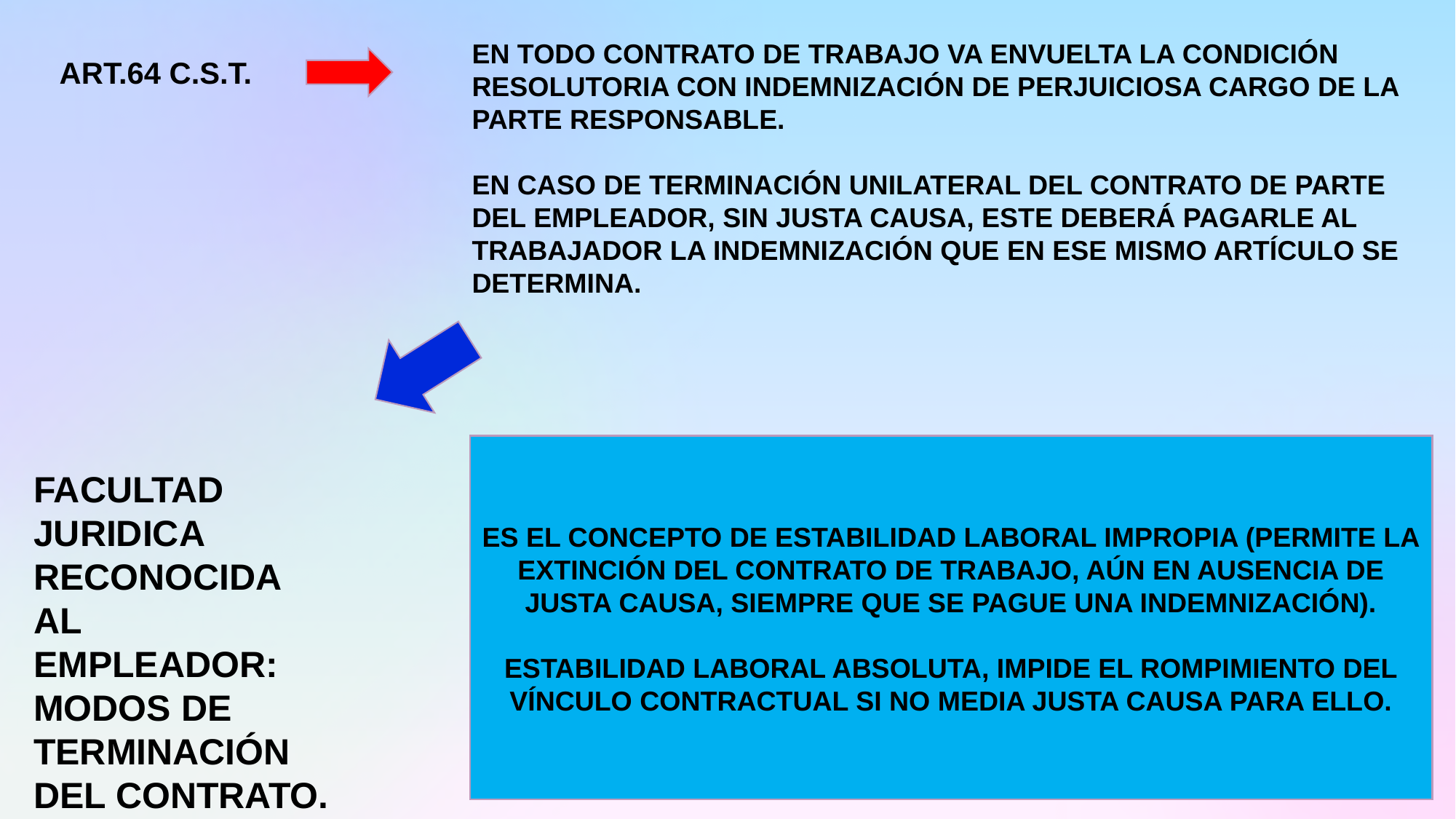

EN TODO CONTRATO DE TRABAJO VA ENVUELTA LA CONDICIÓN RESOLUTORIA CON INDEMNIZACIÓN DE PERJUICIOSA CARGO DE LA PARTE RESPONSABLE.

EN CASO DE TERMINACIÓN UNILATERAL DEL CONTRATO DE PARTE DEL EMPLEADOR, SIN JUSTA CAUSA, ESTE DEBERÁ PAGARLE AL TRABAJADOR LA INDEMNIZACIÓN QUE EN ESE MISMO ARTÍCULO SE DETERMINA.

ART.64 C.S.T.

ES EL CONCEPTO DE ESTABILIDAD LABORAL IMPROPIA (PERMITE LA EXTINCIÓN DEL CONTRATO DE TRABAJO, AÚN EN AUSENCIA DE JUSTA CAUSA, SIEMPRE QUE SE PAGUE UNA INDEMNIZACIÓN).

ESTABILIDAD LABORAL ABSOLUTA, IMPIDE EL ROMPIMIENTO DEL VÍNCULO CONTRACTUAL SI NO MEDIA JUSTA CAUSA PARA ELLO.
FACULTAD JURIDICA RECONOCIDA AL EMPLEADOR: MODOS DE TERMINACIÓN DEL CONTRATO.